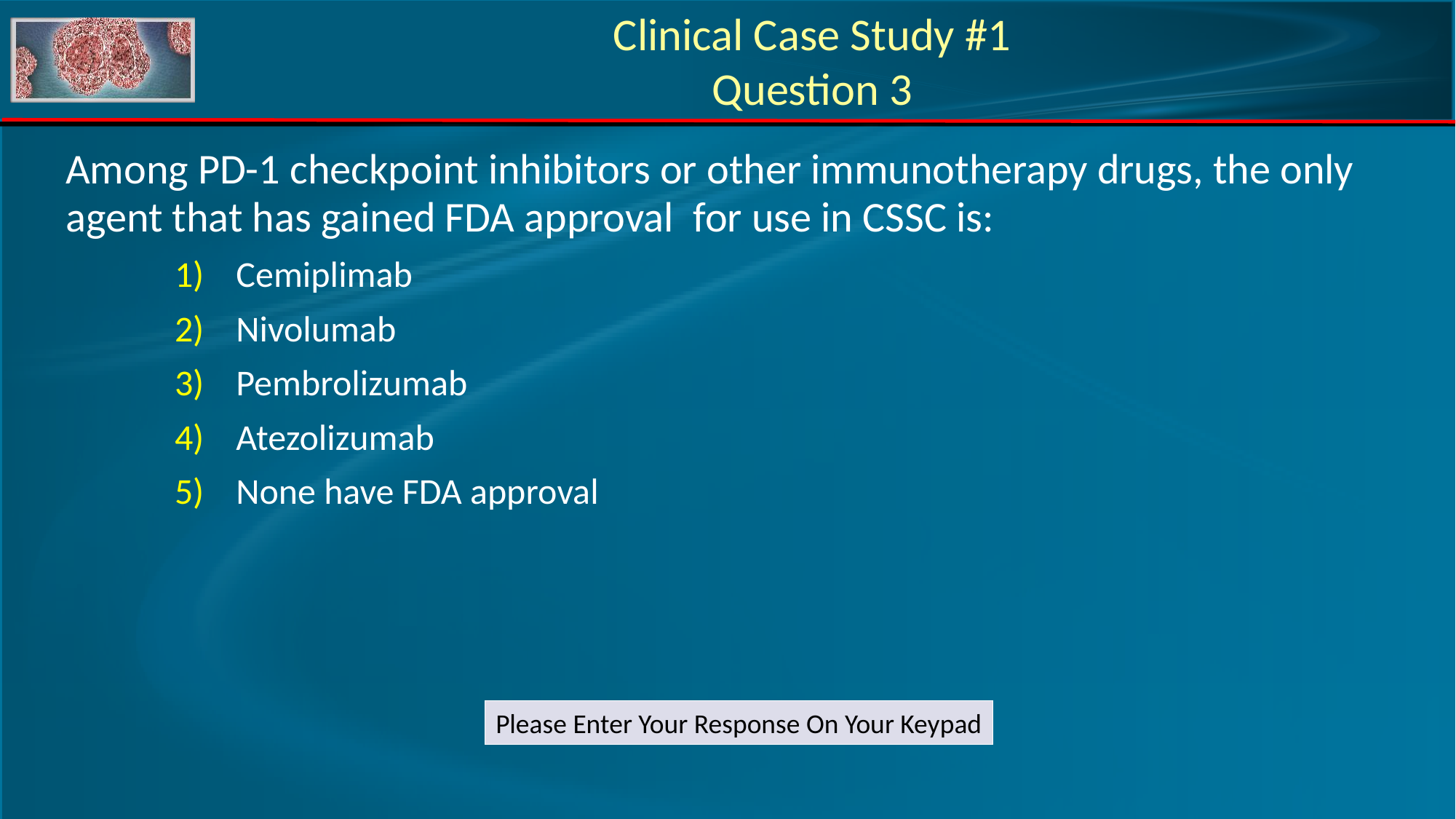

Clinical Case Study #1
Question 3
Among PD-1 checkpoint inhibitors or other immunotherapy drugs, the only agent that has gained FDA approval  for use in CSSC is:
Cemiplimab
Nivolumab
Pembrolizumab
Atezolizumab
None have FDA approval

Please Enter Your Response On Your Keypad